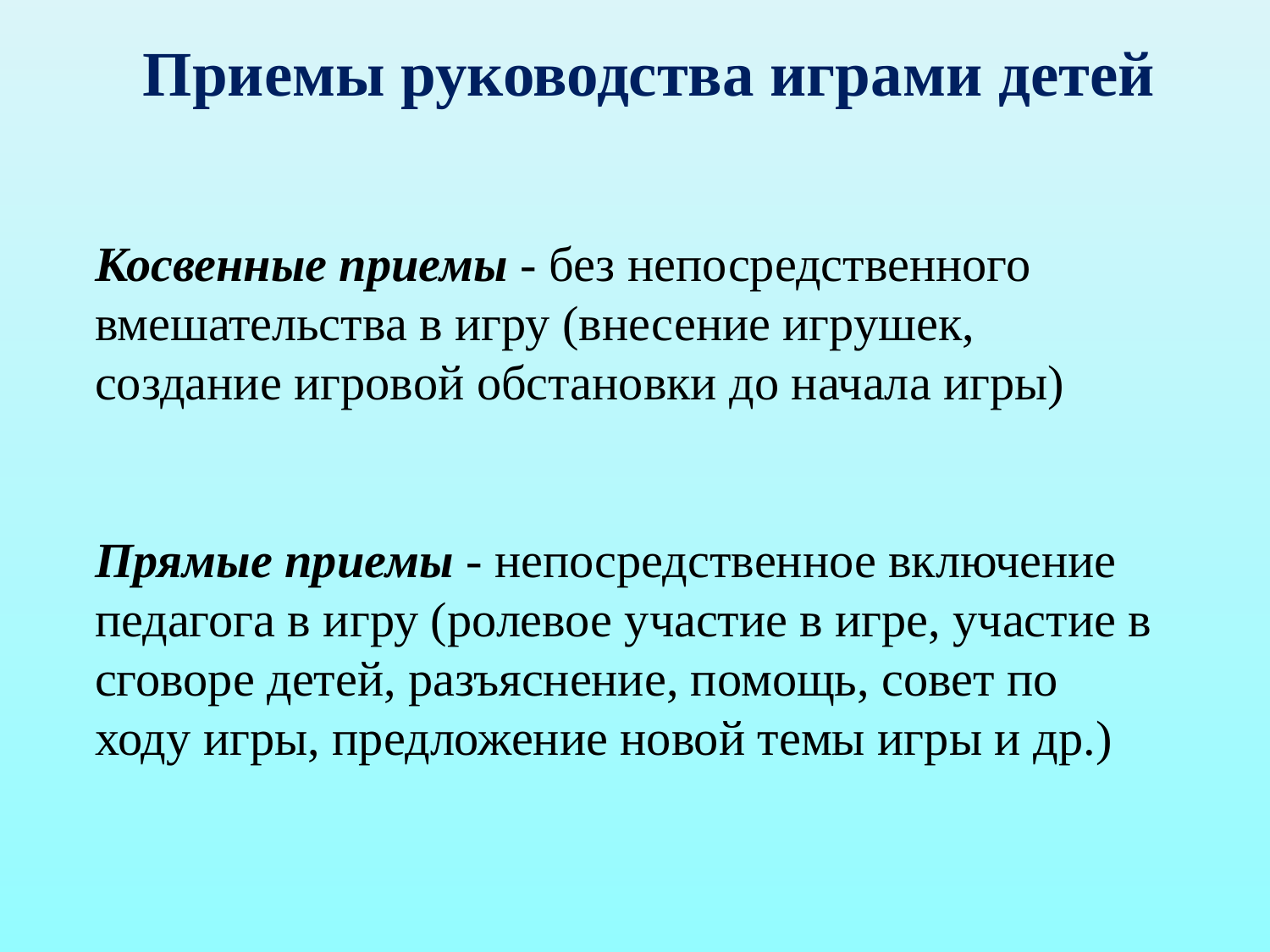

Приемы руководства играми детей
Косвенные приемы - без непосредственного вмешательства в игру (внесение игрушек, создание игровой обстановки до начала игры)

Прямые приемы - непосредственное включение педагога в игру (ролевое участие в игре, участие в сговоре детей, разъяснение, помощь, совет по ходу игры, предложение новой темы игры и др.)